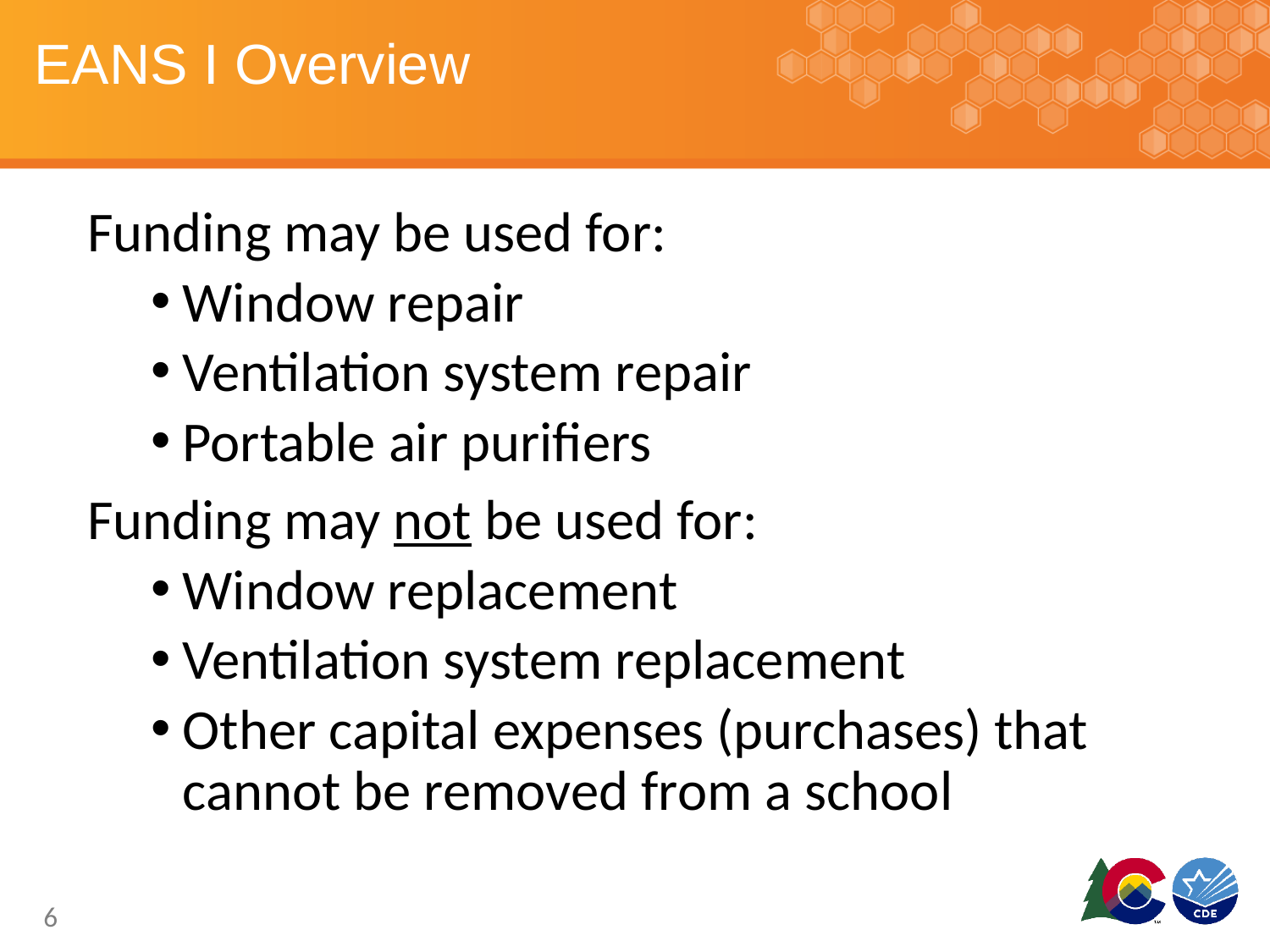

# EANS I Overview
Funding may be used for:
Window repair
Ventilation system repair
Portable air purifiers
Funding may not be used for:
Window replacement
Ventilation system replacement
Other capital expenses (purchases) that cannot be removed from a school

6